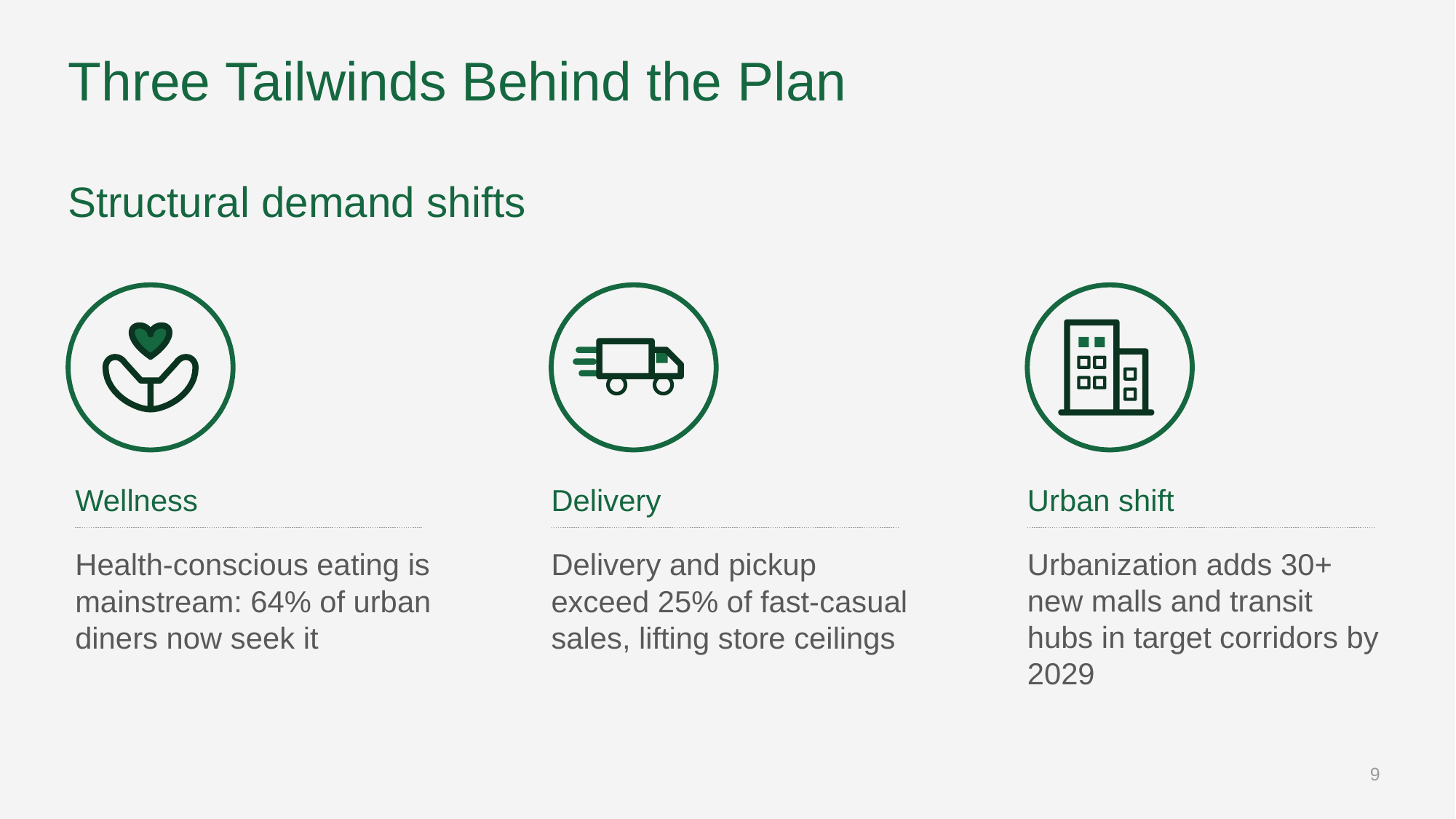

# Three Tailwinds Behind the Plan
Structural demand shifts

Wellness
Delivery
Urban shift
Health-conscious eating is mainstream: 64% of urban
diners now seek it
Delivery and pickup exceed 25% of fast-casual sales, lifting store ceilings
Urbanization adds 30+ new malls and transit hubs in target corridors by 2029
9